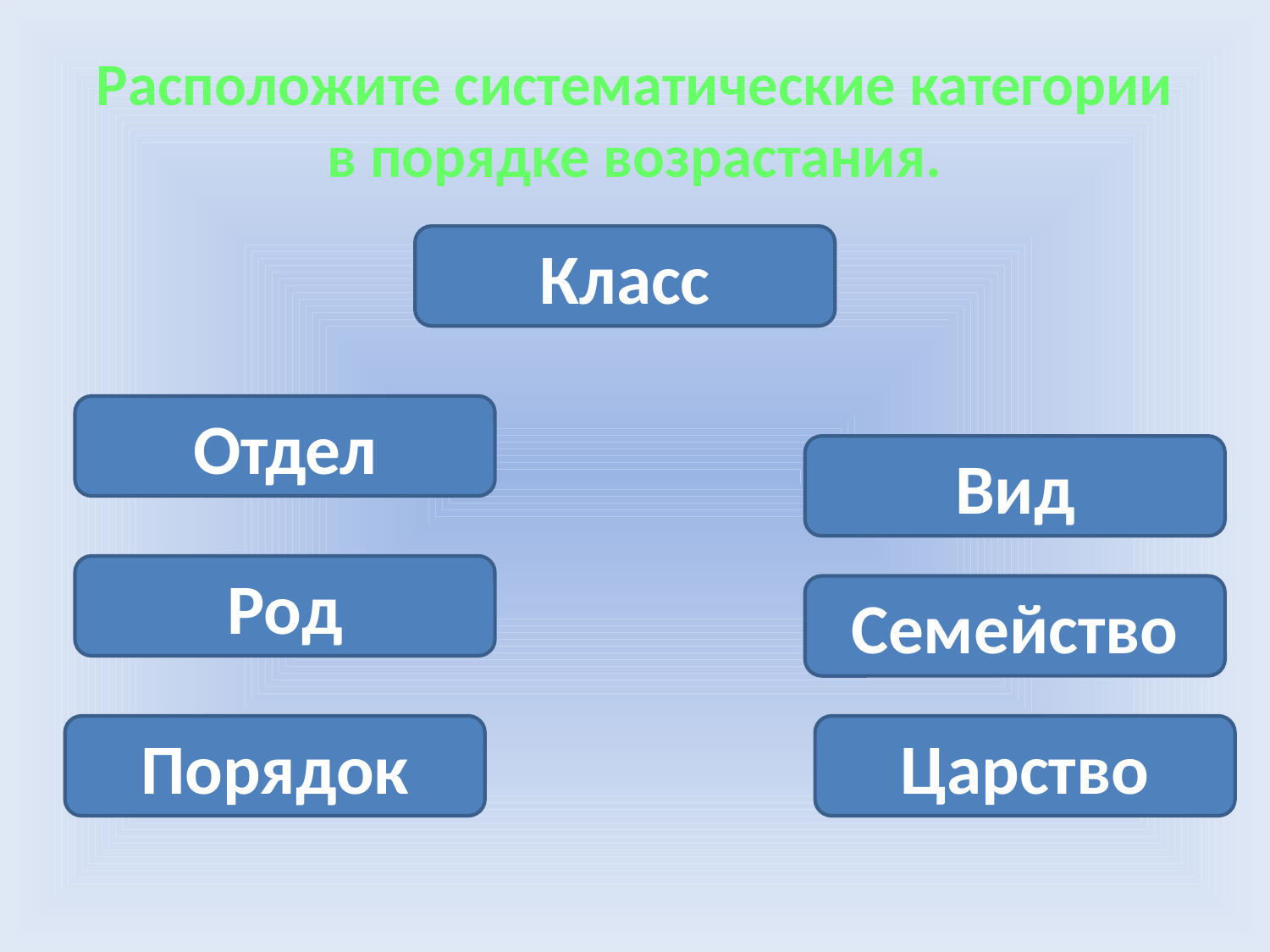

# Расположите систематические категории в порядке возрастания.

Класс
Отдел
Вид
Род
Семейство
Порядок
Царство